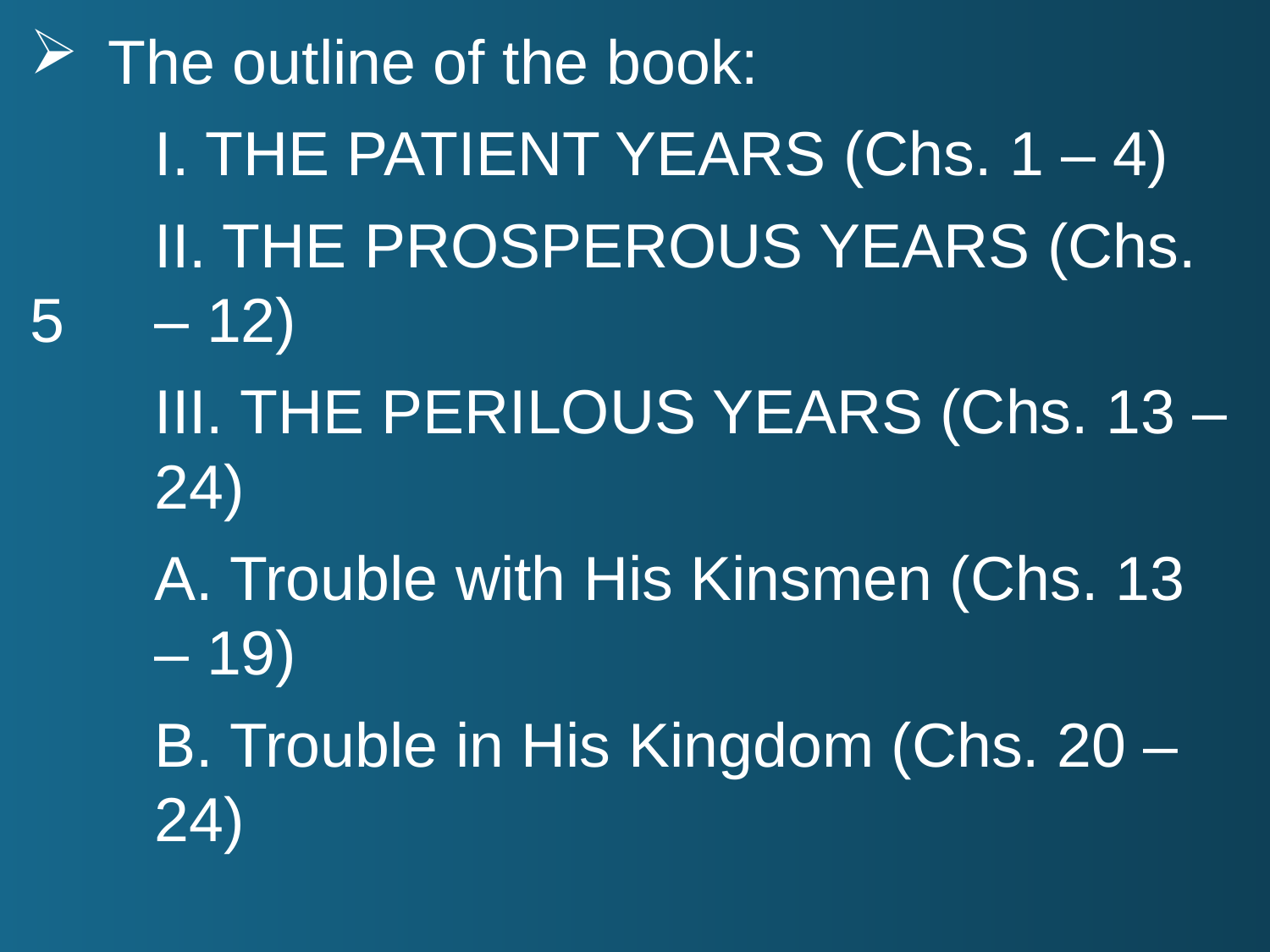

The outline of the book:
		I. THE PATIENT YEARS (Chs. 1 – 4)
		II. THE PROSPEROUS YEARS (Chs. 5 							– 12)
		III. THE PERILOUS YEARS (Chs. 13 – 							24)
							A. Trouble with His Kinsmen (Chs. 13 										– 19)
							B. Trouble in His Kingdom (Chs. 20 – 										24)